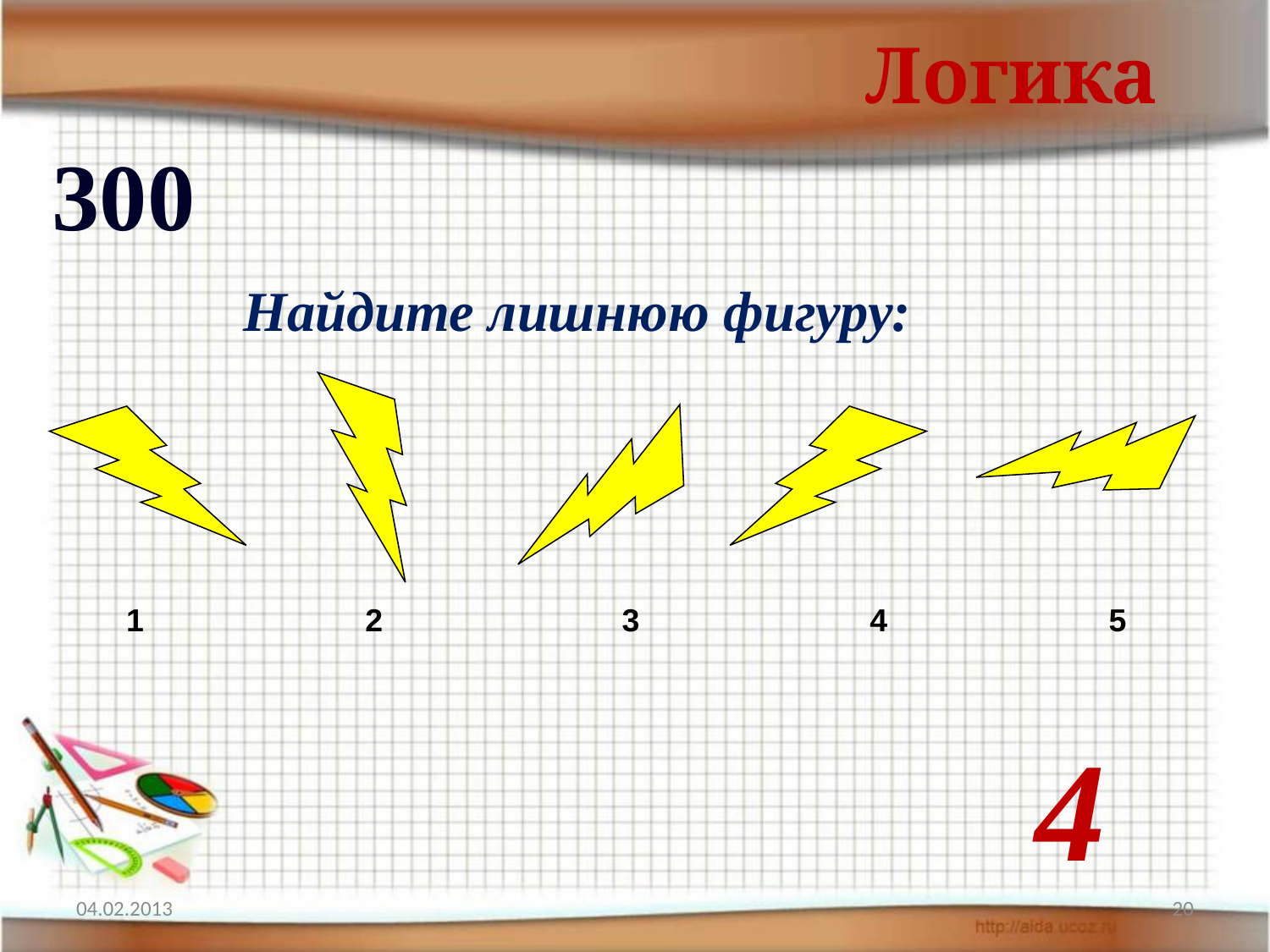

Логика
300
	 Найдите лишнюю фигуру:

   1                         2                           3                          4                         5
4
04.02.2013
20